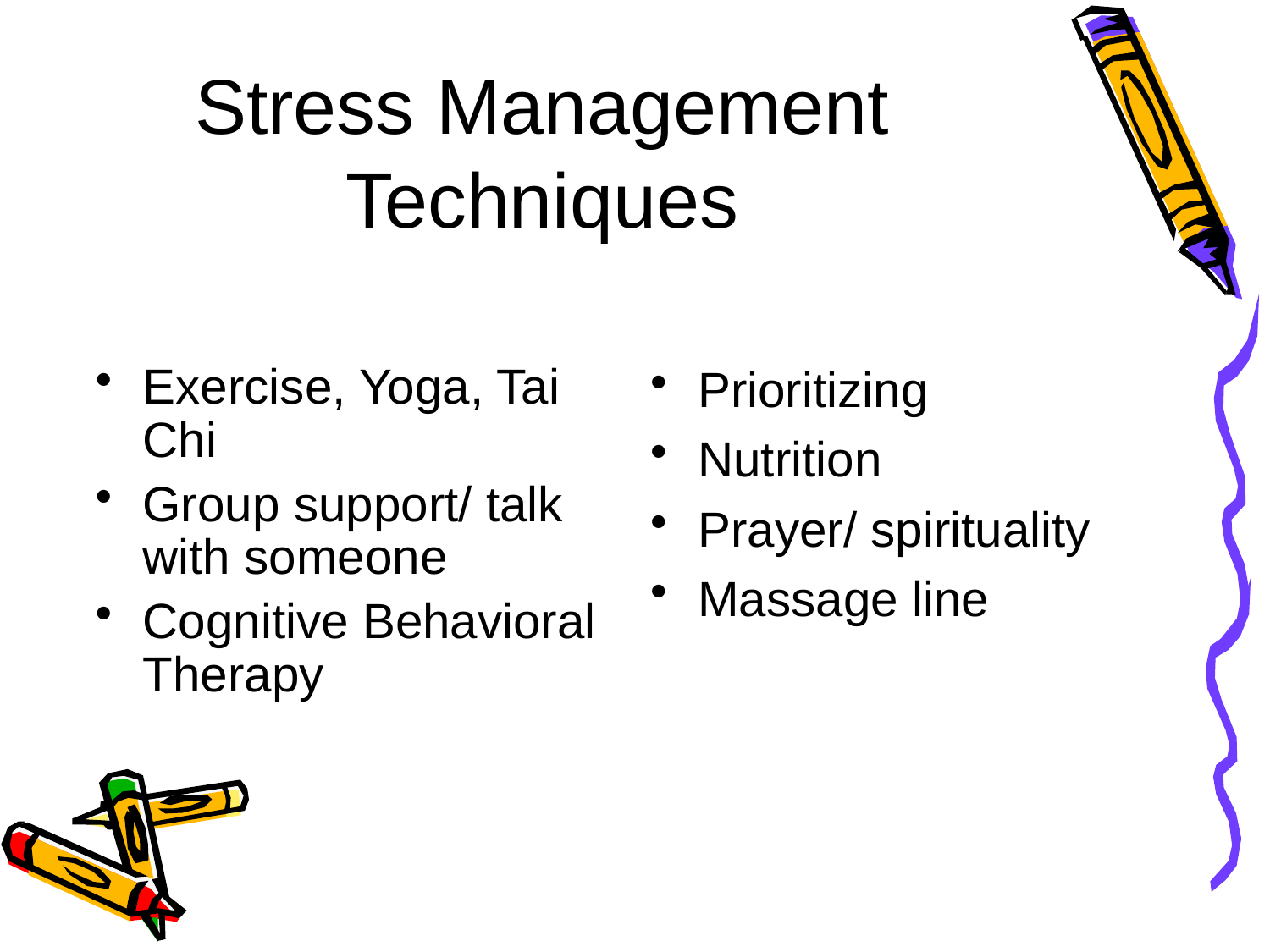

# Stress Management Techniques

Prioritizing
Nutrition
Prayer/ spirituality
Massage line
Exercise, Yoga, Tai Chi
Group support/ talk with someone
Cognitive Behavioral Therapy